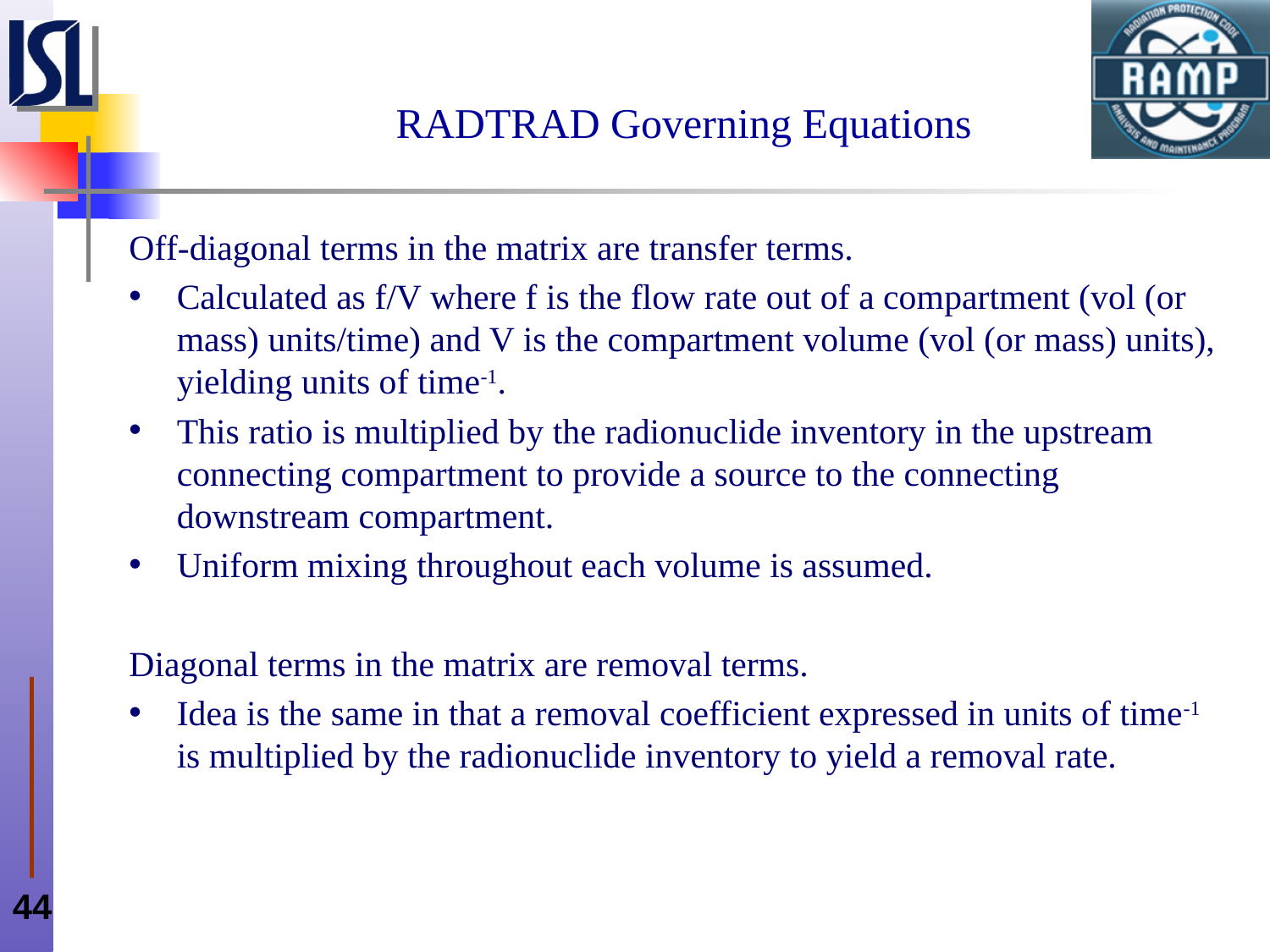

# RADTRAD Governing Equations
Off-diagonal terms in the matrix are transfer terms.
Calculated as f/V where f is the flow rate out of a compartment (vol (or mass) units/time) and V is the compartment volume (vol (or mass) units), yielding units of time‑1.
This ratio is multiplied by the radionuclide inventory in the upstream connecting compartment to provide a source to the connecting downstream compartment.
Uniform mixing throughout each volume is assumed.

Diagonal terms in the matrix are removal terms.
Idea is the same in that a removal coefficient expressed in units of time‑1 is multiplied by the radionuclide inventory to yield a removal rate.